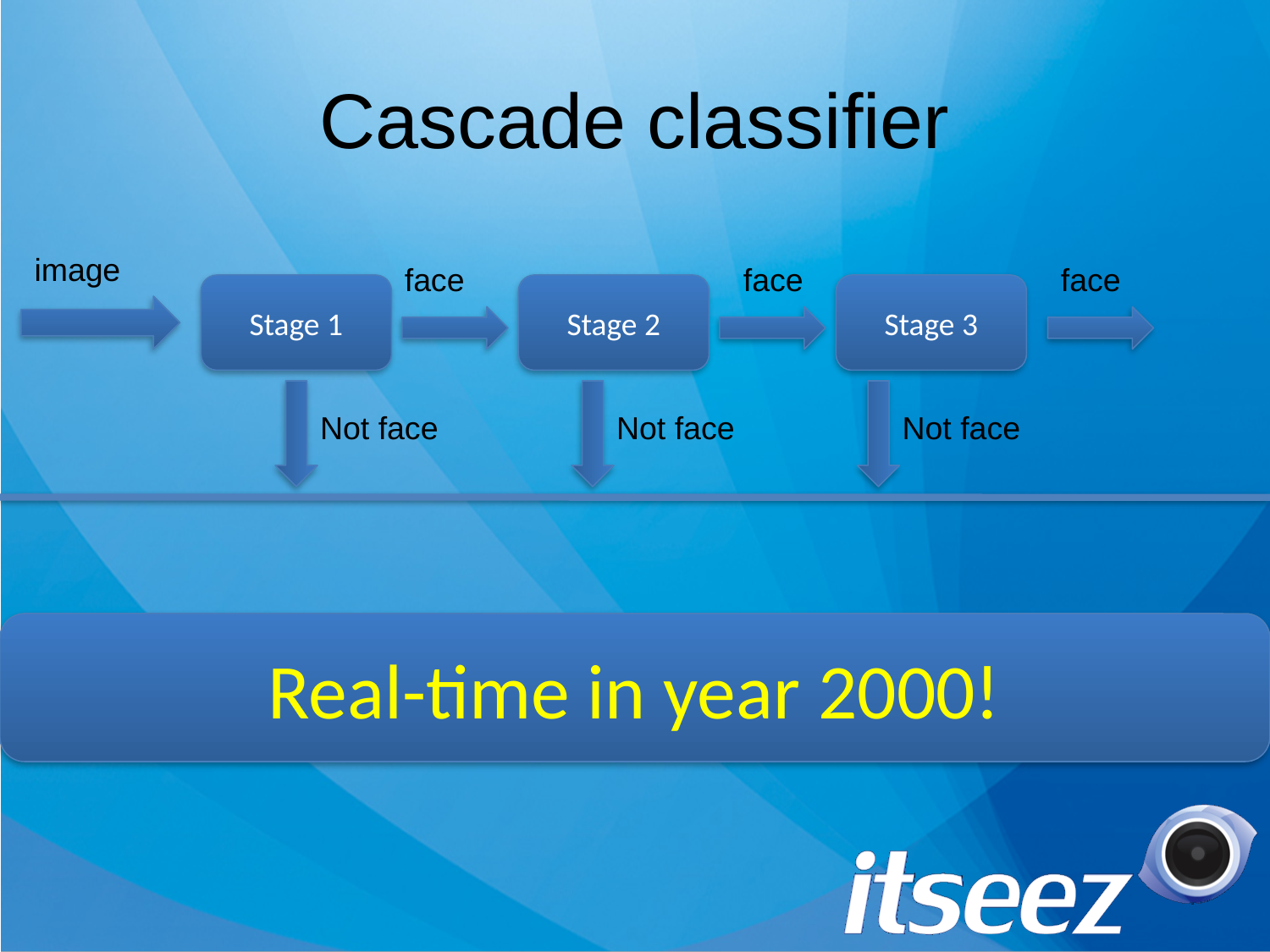

# Cascade classifier
image
face
face
face
Stage 1
Stage 2
Stage 3

Not face
Not face
Not face

Real-time in year 2000!